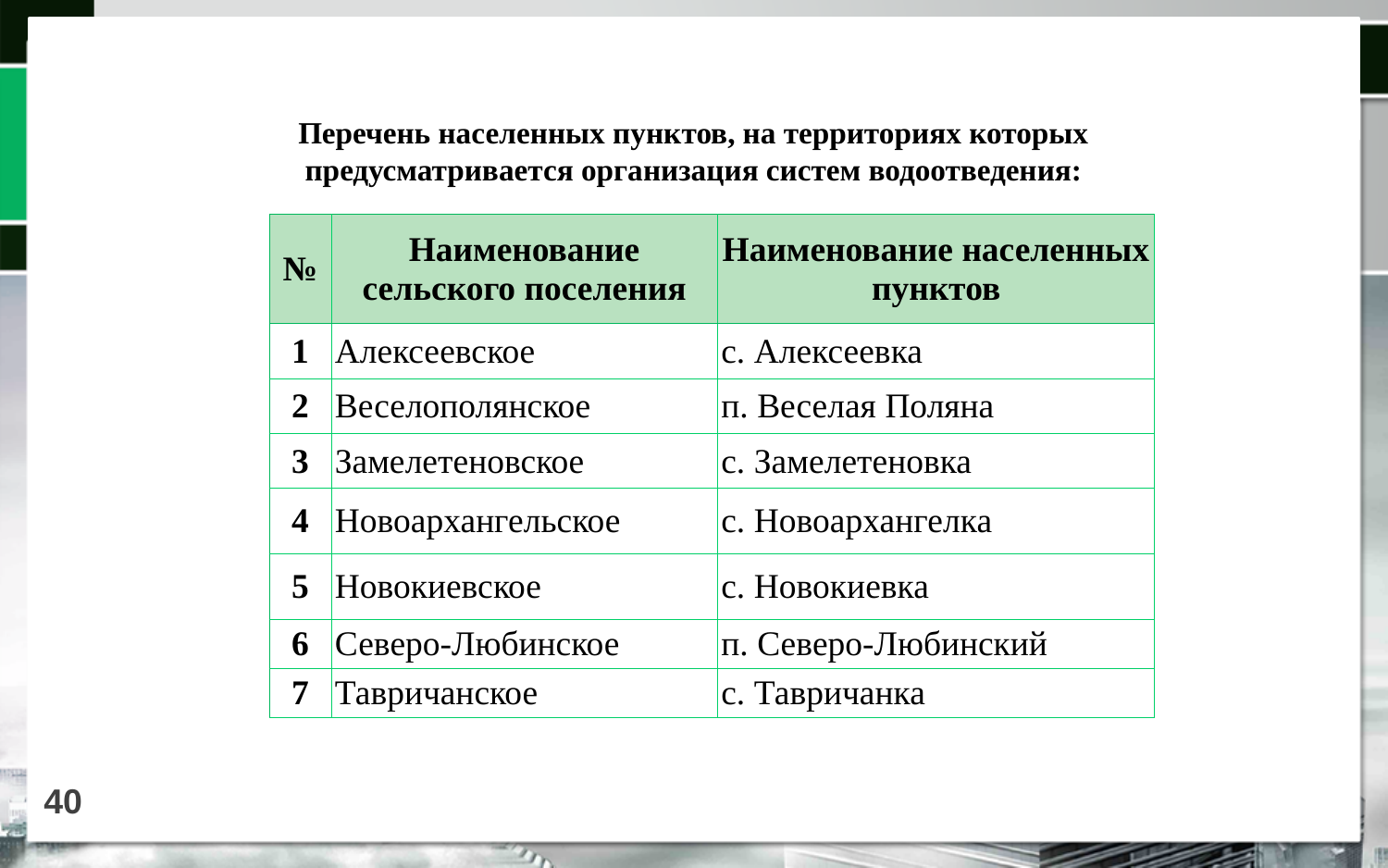

Перечень населенных пунктов, на территориях которых предусматривается организация систем водоотведения:

| № | Наименование сельского поселения | Наименование населенных пунктов |
| --- | --- | --- |
| 1 | Алексеевское | с. Алексеевка |
| 2 | Веселополянское | п. Веселая Поляна |
| 3 | Замелетеновское | с. Замелетеновка |
| 4 | Новоархангельское | с. Новоархангелка |
| 5 | Новокиевское | с. Новокиевка |
| 6 | Северо-Любинское | п. Северо-Любинский |
| 7 | Тавричанское | с. Тавричанка |
40